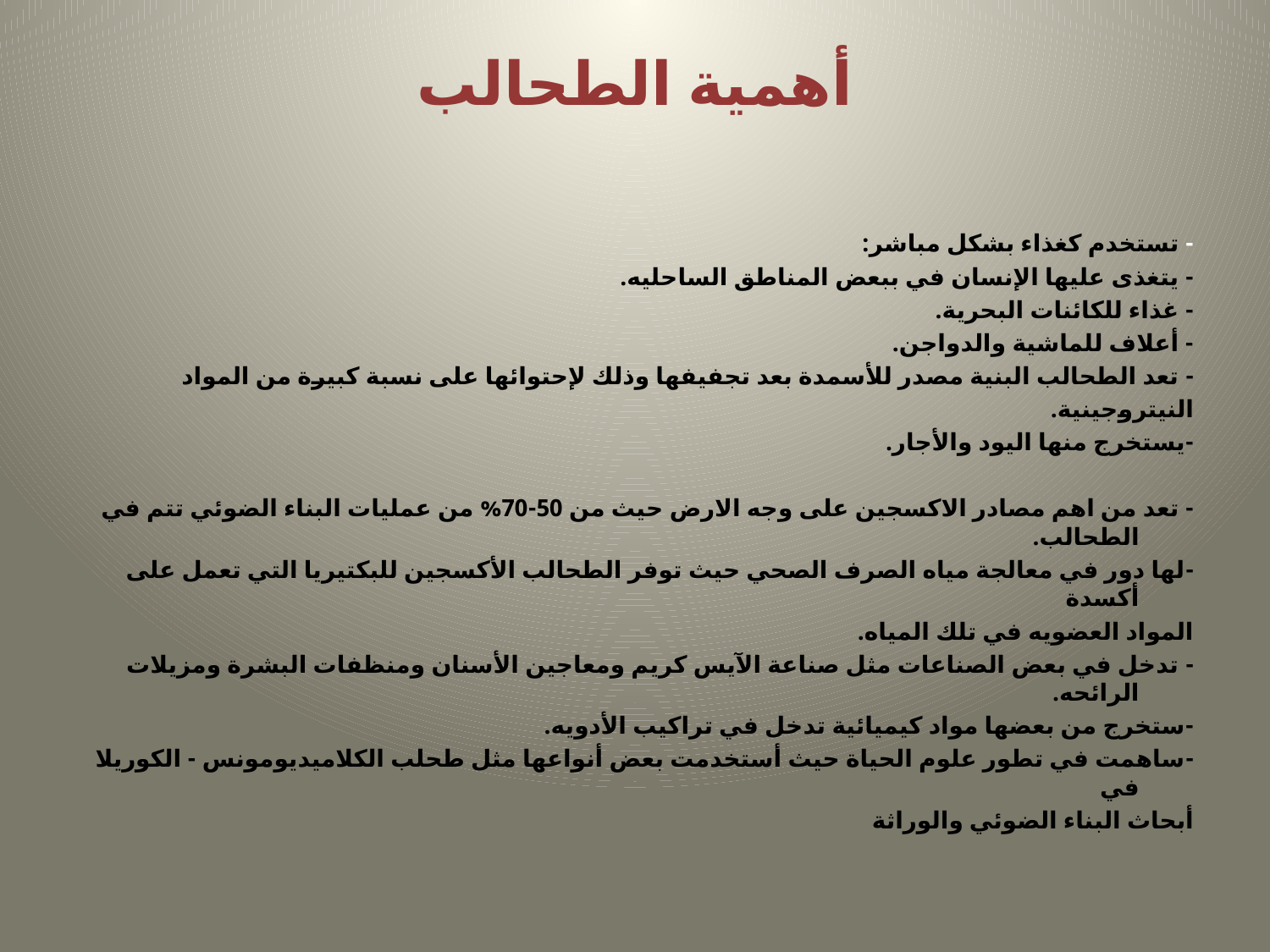

# أهمیة الطحالب
- تستخدم كغذاء بشكل مباشر:
- یتغذى علیها الإنسان في ببعض المناطق الساحلیه.
- غذاء للكائنات البحریة.
- أعلاف للماشیة والدواجن.
- تعد الطحالب البنیة مصدر للأسمدة بعد تجفیفها وذلك لإحتوائها على نسبة كبیرة من المواد
النیتروجینیة.
-یستخرج منها الیود والأجار.

- تعد من اهم مصادر الاكسجين على وجه الارض حيث من 50-70% من عمليات البناء الضوئي تتم في الطحالب.
-لها دور في معالجة میاه الصرف الصحي حیث توفر الطحالب الأكسجین للبكتیریا التي تعمل على أكسدة
المواد العضویه في تلك المیاه.
- تدخل في بعض الصناعات مثل صناعة الآیس كریم ومعاجین الأسنان ومنظفات البشرة ومزیلات الرائحه.
-ستخرج من بعضها مواد كیمیائیة تدخل في تراكیب الأدویه.
-ساهمت في تطور علوم الحیاة حیث أستخدمت بعض أنواعها مثل طحلب الكلامیدیومونس - الكوریلا في
أبحاث البناء الضوئي والوراثة